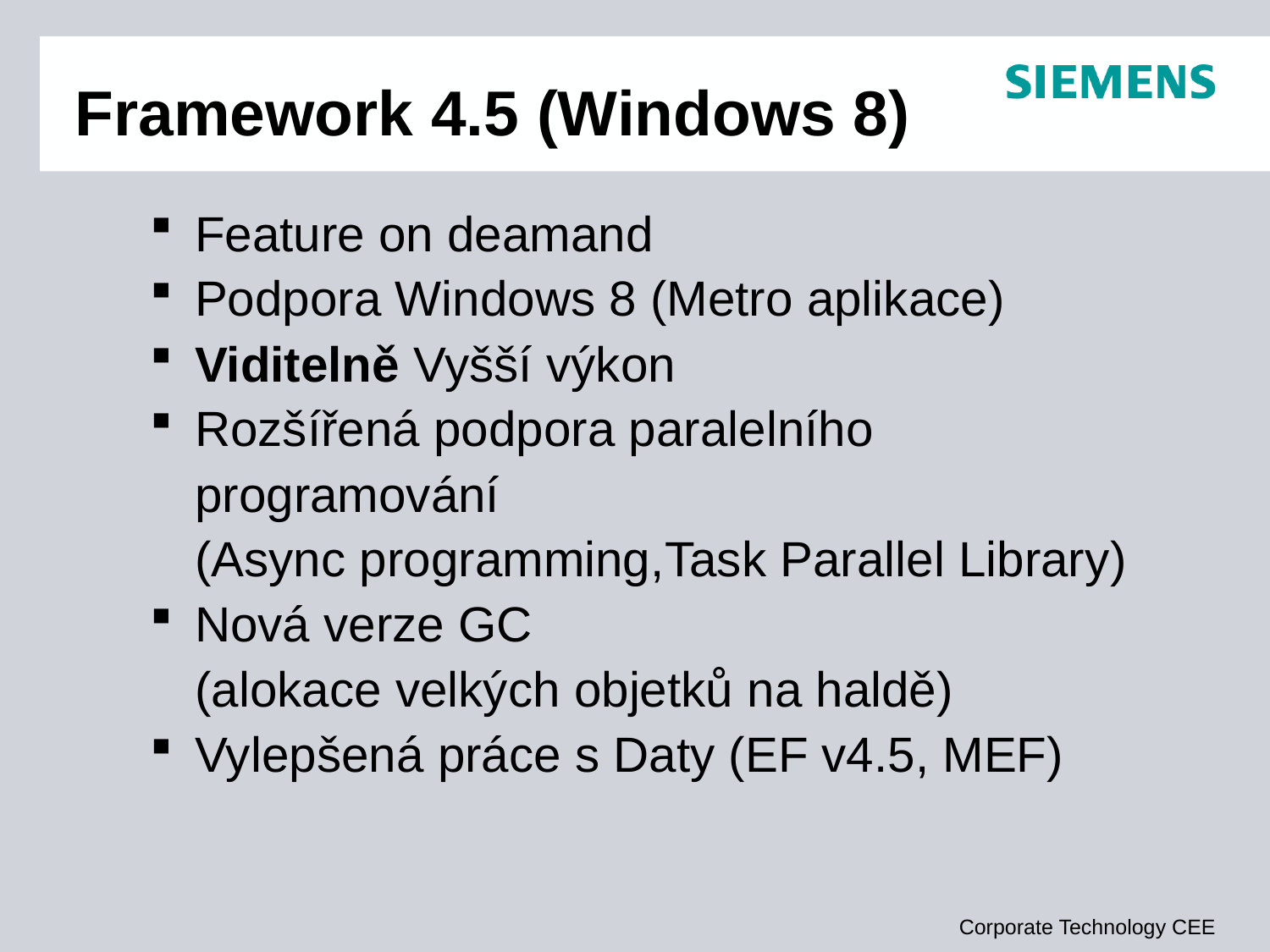

# Framework 4.5 (Windows 8)
Feature on deamand
Podpora Windows 8 (Metro aplikace)
Viditelně Vyšší výkon
Rozšířená podpora paralelního programování
(Async programming,Task Parallel Library)
Nová verze GC
(alokace velkých objetků na haldě)
Vylepšená práce s Daty (EF v4.5, MEF)